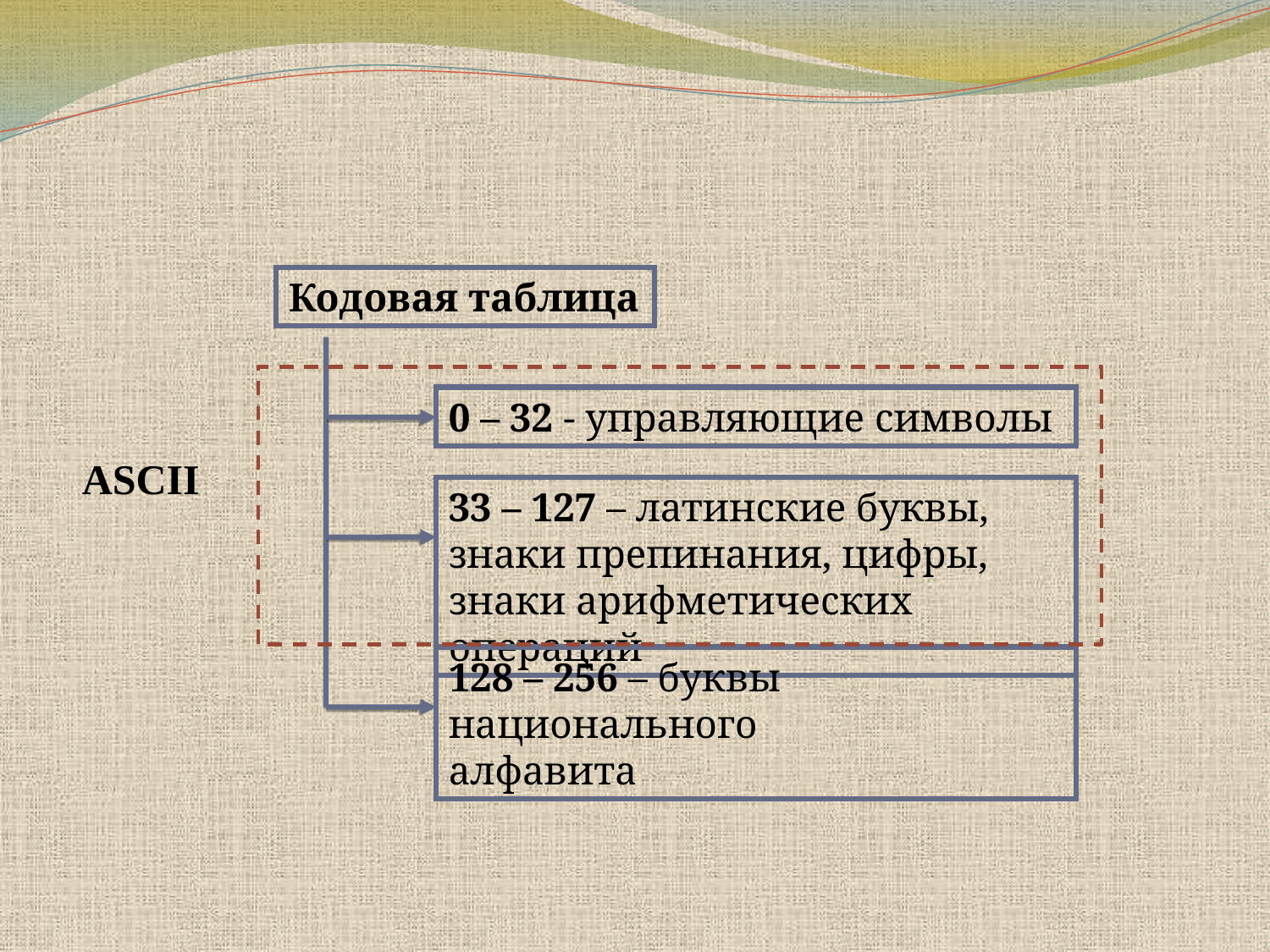

Кодовая таблица

0 – 32 - управляющие символы
ASCII
33 – 127 – латинские буквы, знаки препинания, цифры, знаки арифметических операций

128 – 256 – буквы национального
алфавита